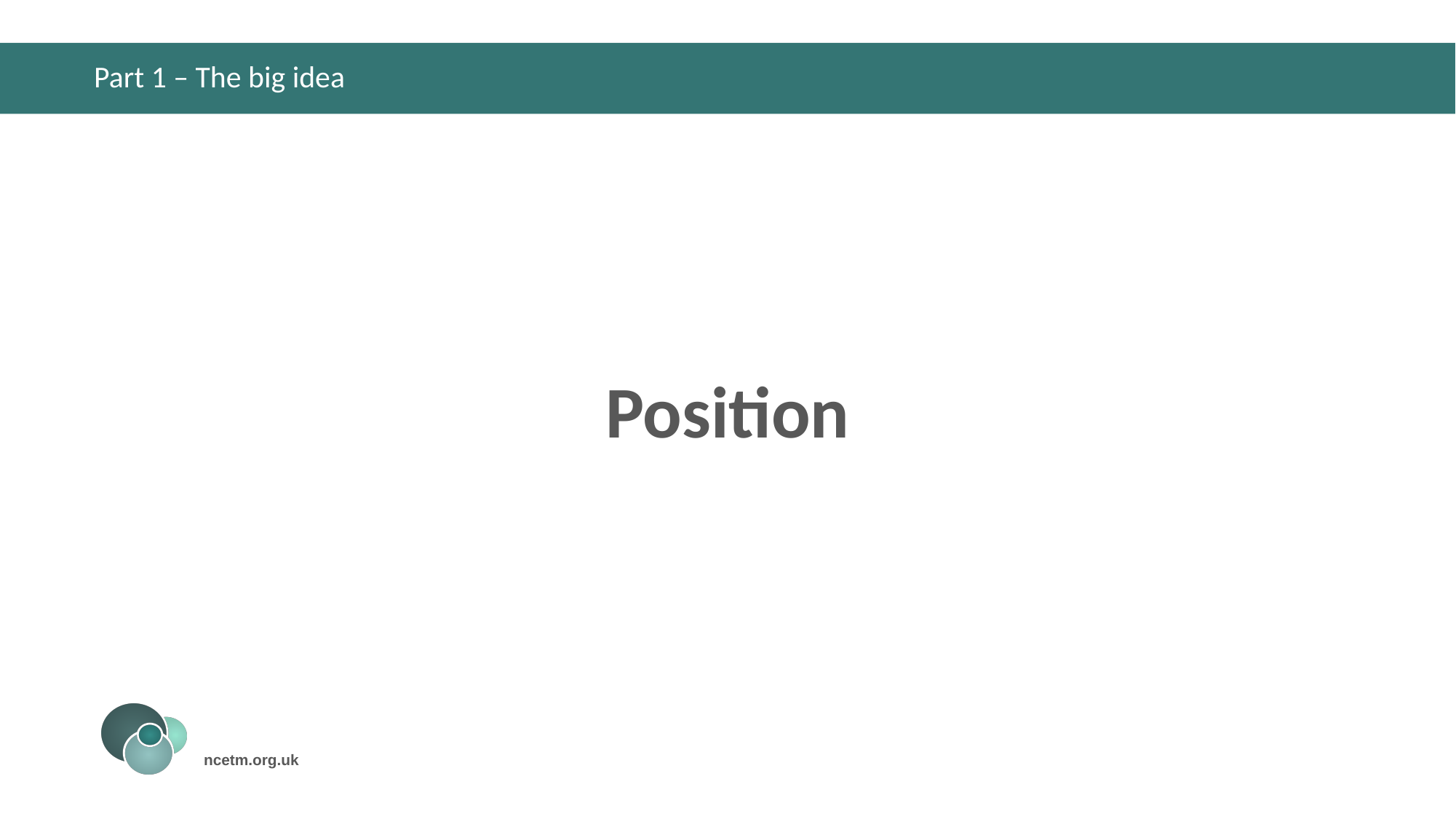

# Part 1 – The big idea
Position